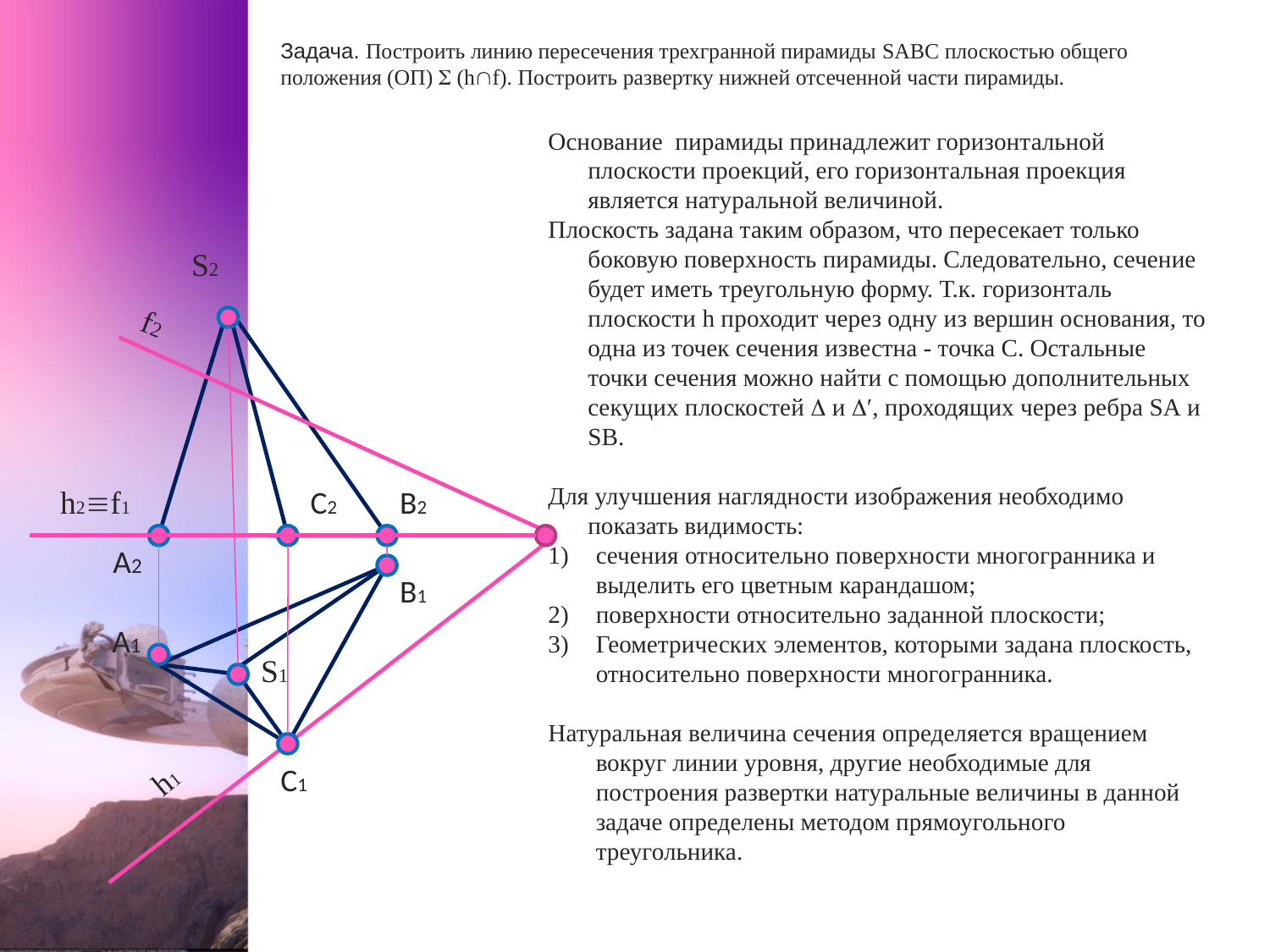

# Задача. Построить линию пересечения трехгранной пирамиды SАВС плоскостью общего положения (ОП) Σ (h∩f). Построить развертку нижней отсеченной части пирамиды.
Основание  пирамиды принадлежит горизонтальной плоскости проекций, его горизонтальная проекция является натуральной величиной.
Плоскость задана таким образом, что пересекает только боковую поверхность пирамиды. Следовательно, сечение будет иметь треугольную форму. Т.к. горизонталь плоскости h проходит через одну из вершин основания, то одна из точек сечения известна - точка С. Остальные точки сечения можно найти с помощью дополнительных секущих плоскостей Δ и Δʹ, проходящих через ребра SА и SВ.

Для улучшения наглядности изображения необходимо показать видимость:
сечения относительно поверхности многогранника и выделить его цветным карандашом;
поверхности относительно заданной плоскости;
Геометрических элементов, которыми задана плоскость, относительно поверхности многогранника.

Натуральная величина сечения определяется вращением вокруг линии уровня, другие необходимые для построения развертки натуральные величины в данной задаче определены методом прямоугольного треугольника.

S2
f2

h2≡f1
С2
В2

А2

В1
А1

S1

С1
h1